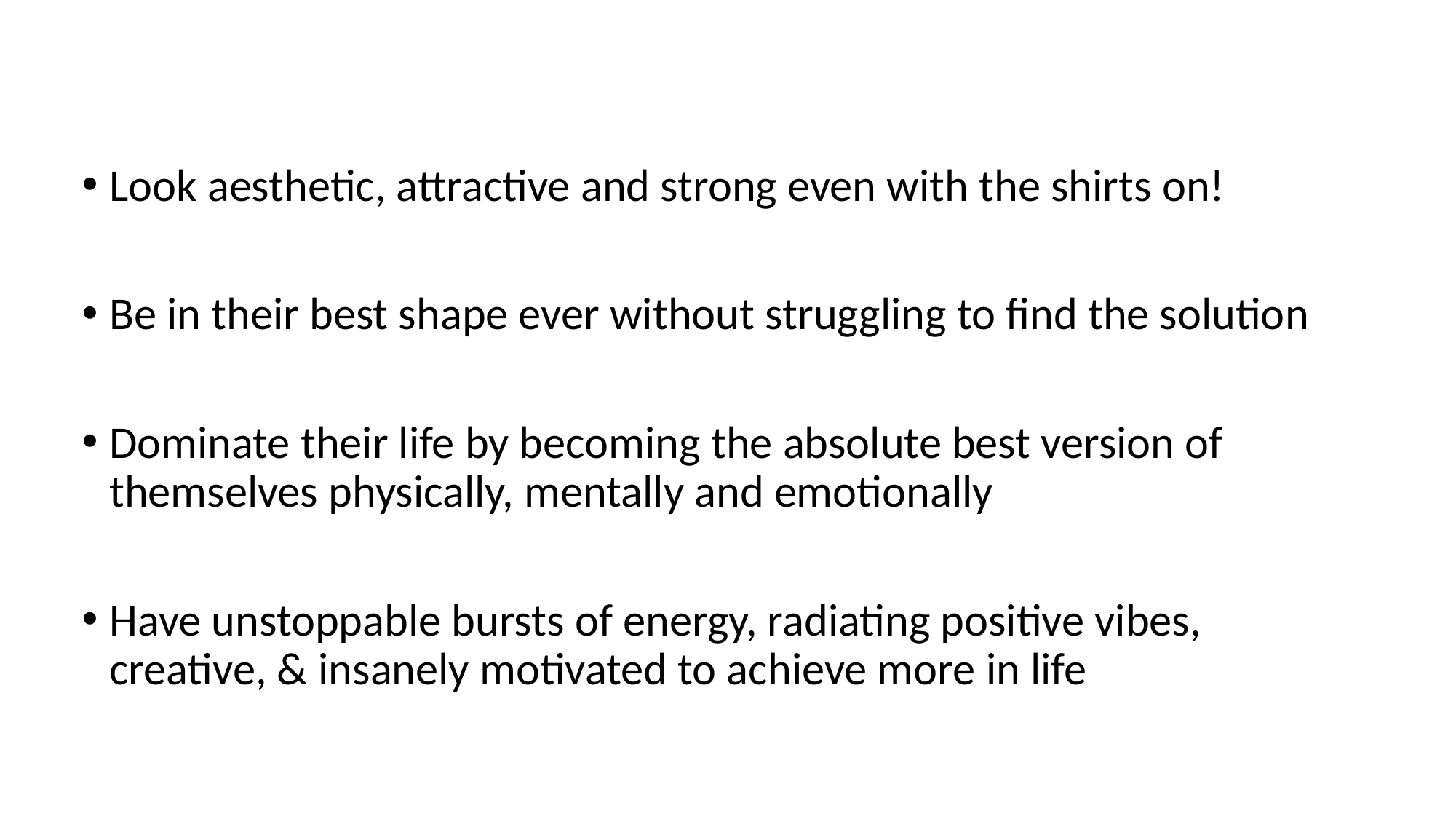

Look aesthetic, attractive and strong even with the shirts on!

Be in their best shape ever without struggling to find the solution

Dominate their life by becoming the absolute best version of themselves physically, mentally and emotionally

Have unstoppable bursts of energy, radiating positive vibes, creative, & insanely motivated to achieve more in life